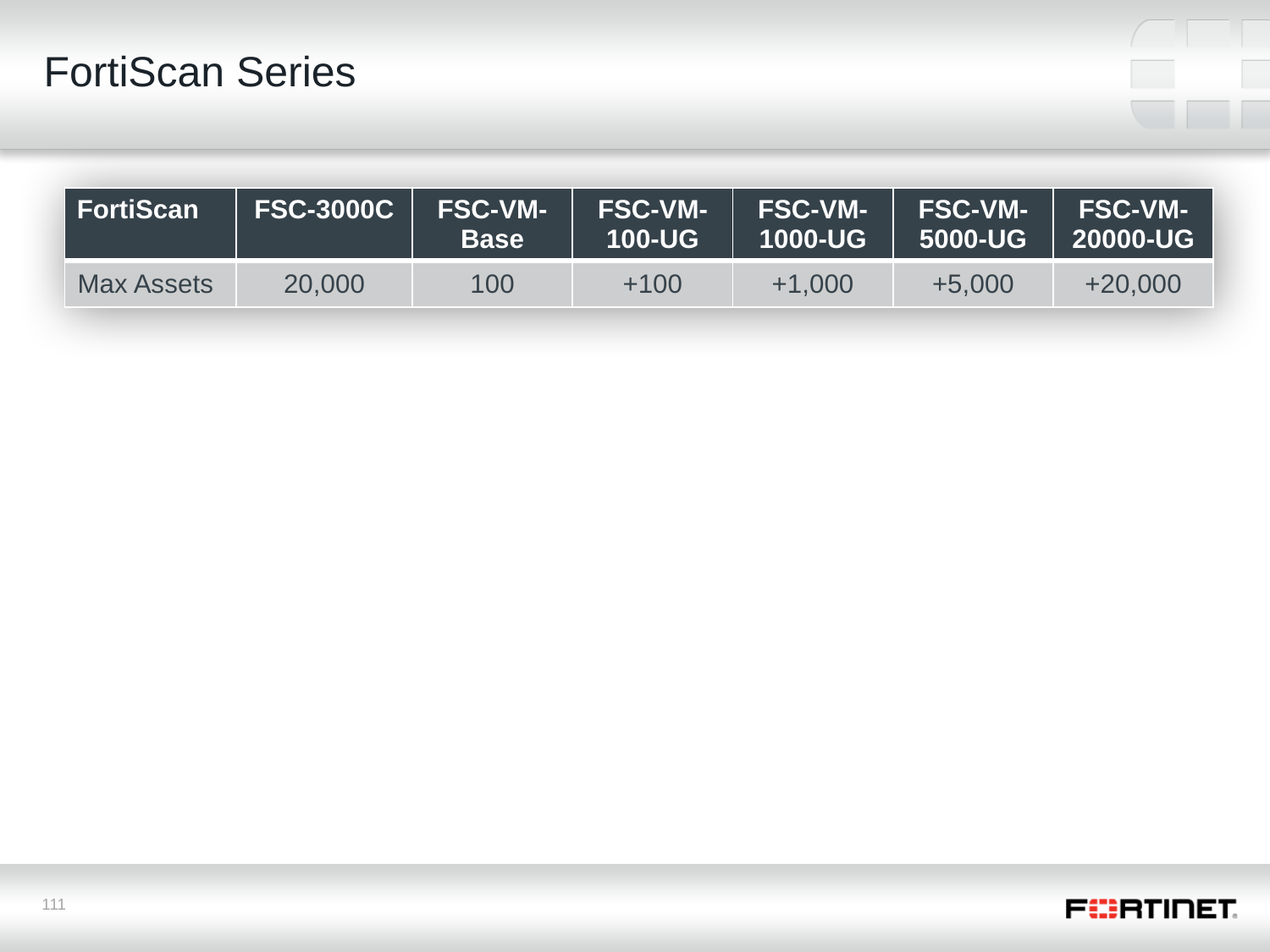

# FortiScan Series
| FortiScan | FSC-3000C | FSC-VM-Base | FSC-VM-100-UG | FSC-VM-1000-UG | FSC-VM-5000-UG | FSC-VM-20000-UG |
| --- | --- | --- | --- | --- | --- | --- |
| Max Assets | 20,000 | 100 | +100 | +1,000 | +5,000 | +20,000 |